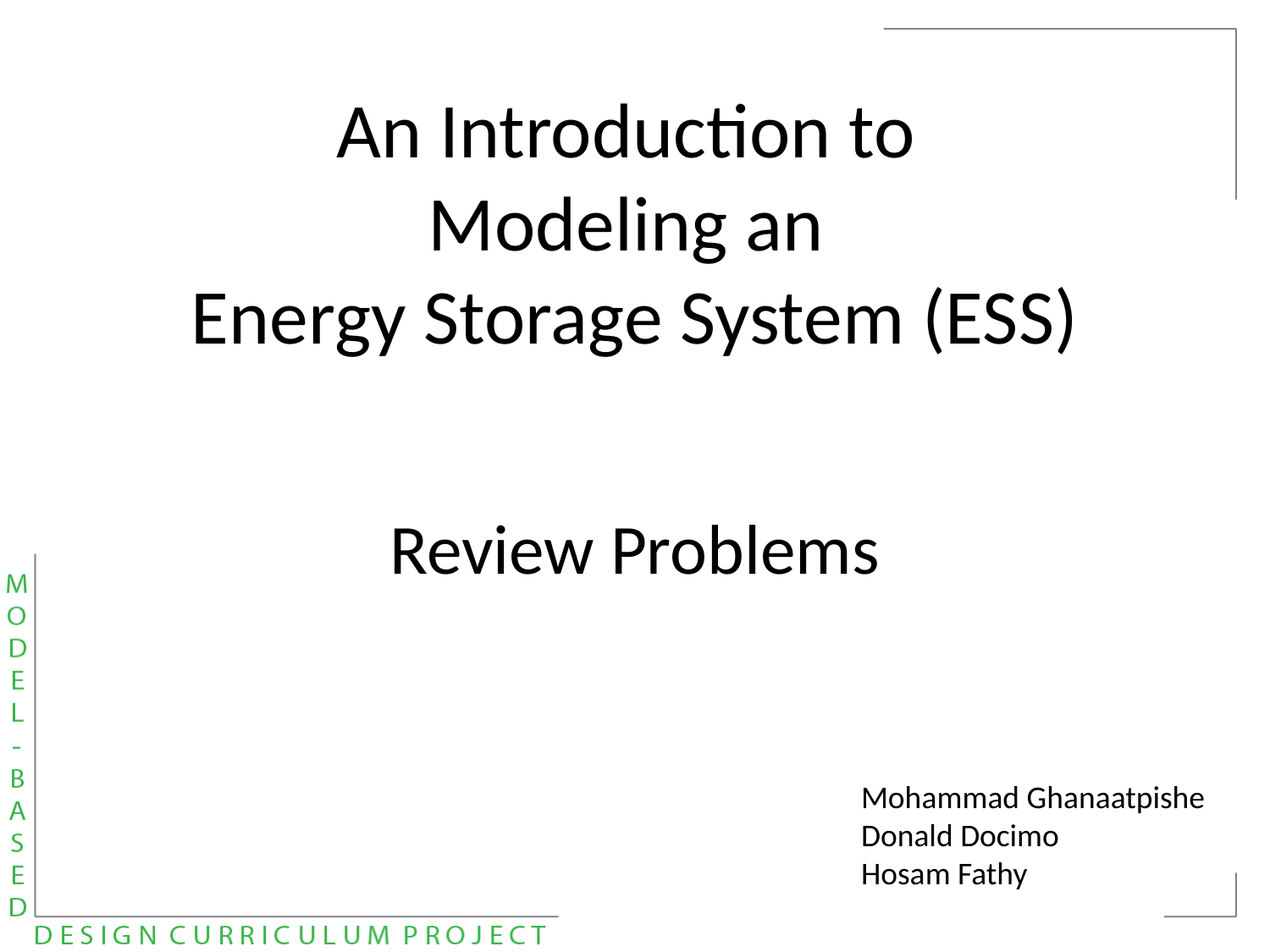

An Introduction to
Modeling an
Energy Storage System (ESS)
Review Problems
Mohammad Ghanaatpishe
Donald Docimo
Hosam Fathy